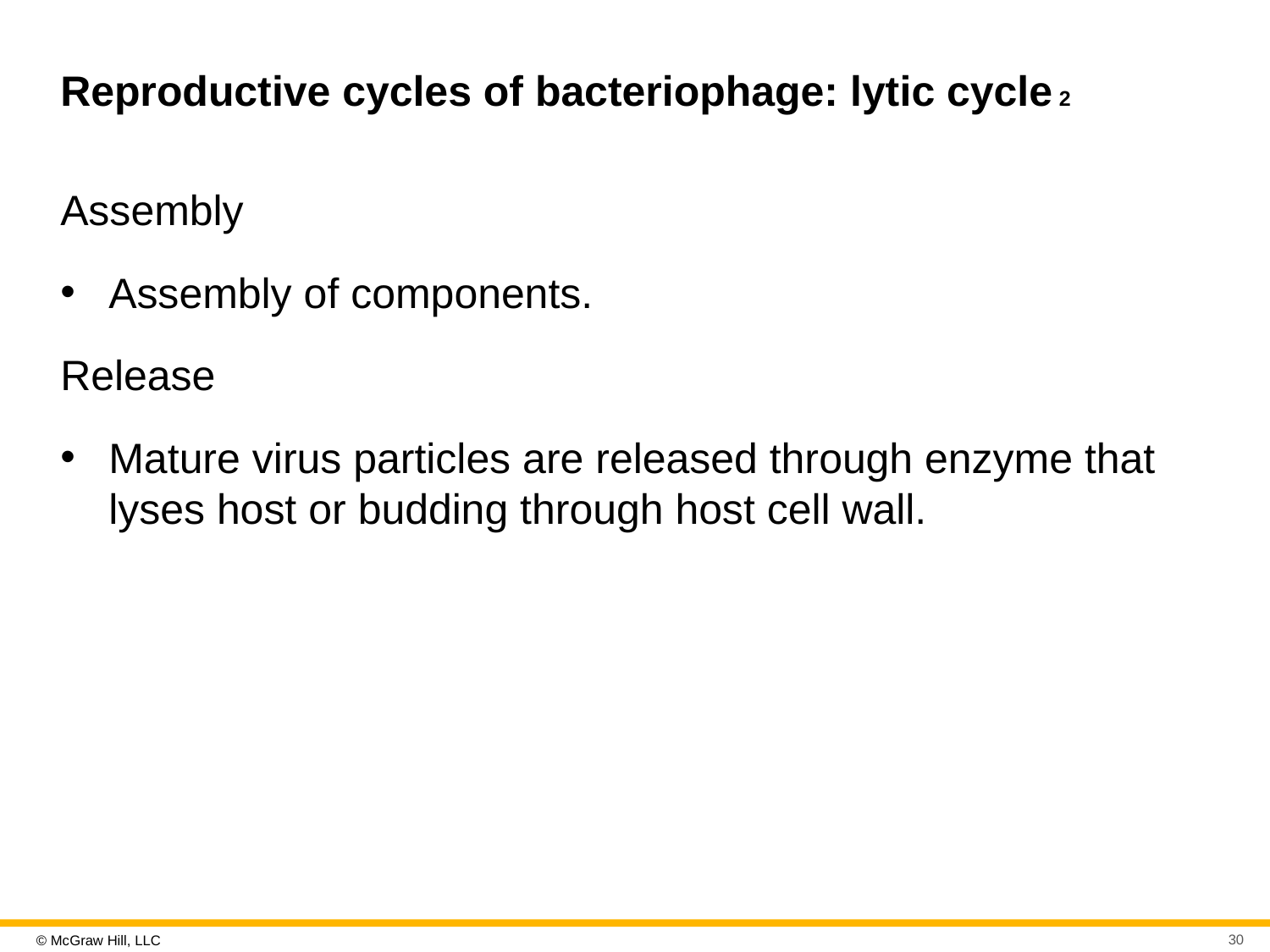

# Reproductive cycles of bacteriophage: lytic cycle 2
Assembly
Assembly of components.
Release
Mature virus particles are released through enzyme that lyses host or budding through host cell wall.
30